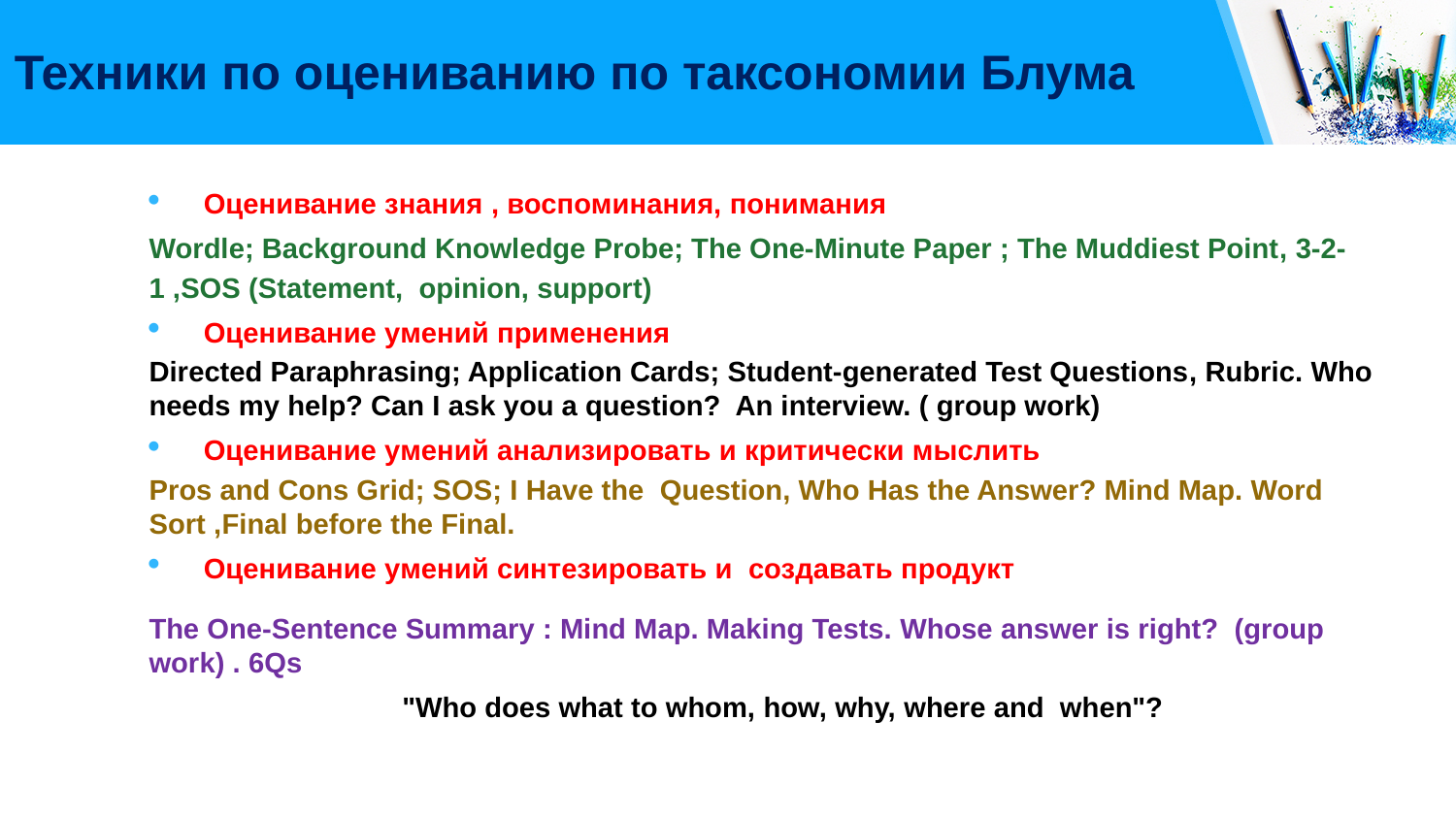

# Техники по оцениванию по таксономии Блума

Оценивание знания , воспоминания, понимания
Wordle; Background Knowledge Probe; The One-Minute Paper ; The Muddiest Point, 3-2-1 ,SOS (Statement,  opinion, support)
Оценивание умений применения
Directed Paraphrasing; Application Cards; Student-generated Test Questions, Rubric. Who needs my help? Can I ask you a question?  An interview. ( group work)
Оценивание умений анализировать и критически мыслить
Pros and Cons Grid; SOS; I Have the  Question, Who Has the Answer? Mind Map. Word Sort ,Final before the Final.
Оценивание умений синтезировать и  создавать продукт
The One-Sentence Summary : Mind Map. Making Tests. Whose answer is right?  (group work) . 6Qs
"Who does what to whom, how, why, where and  when"?